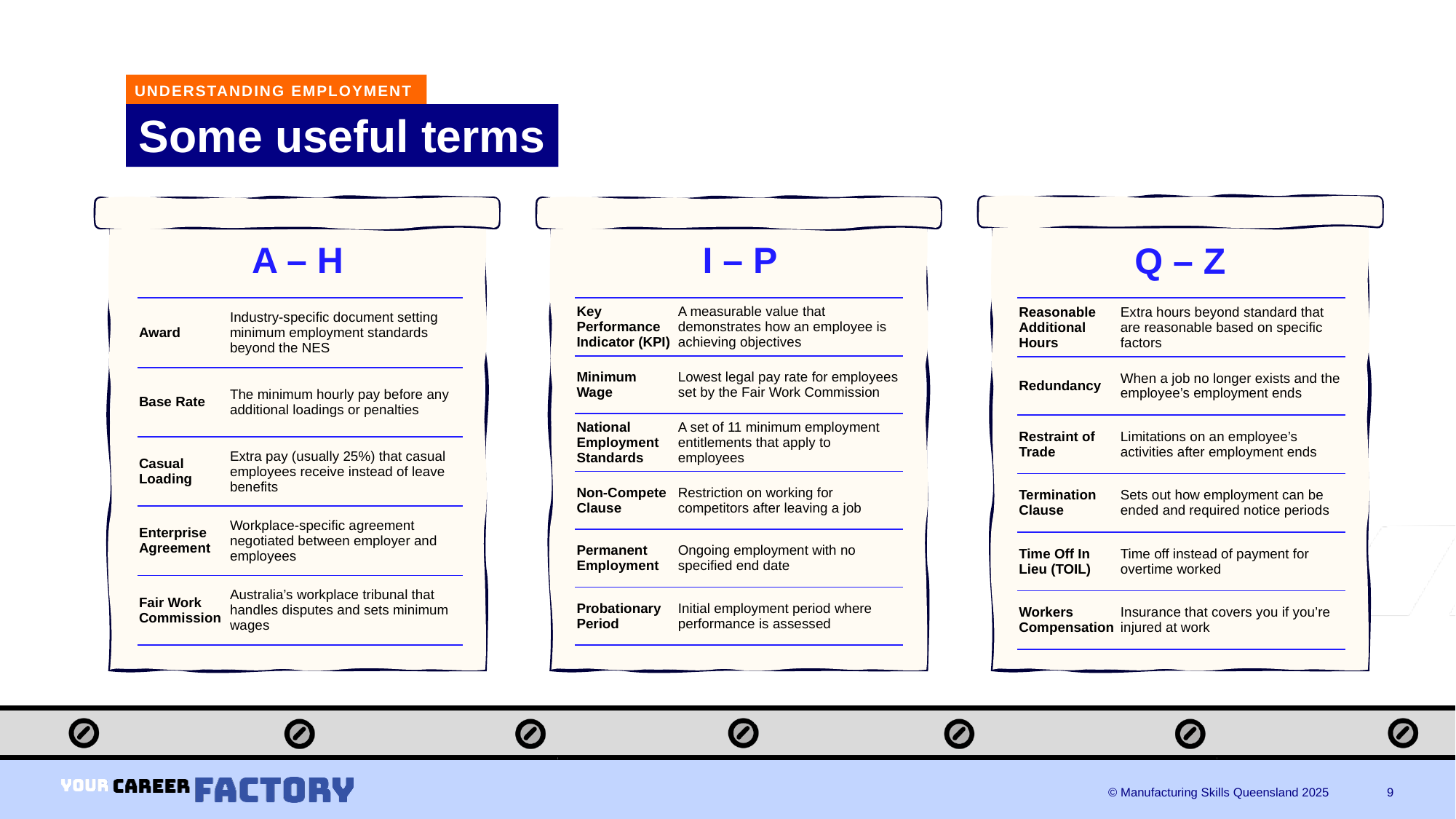

UNDERSTANDING EMPLOYMENT
# Some useful terms

A – H
I – P
Q – Z
| Award | Industry-specific document setting minimum employment standards beyond the NES |
| --- | --- |
| Base Rate | The minimum hourly pay before any additional loadings or penalties |
| Casual Loading | Extra pay (usually 25%) that casual employees receive instead of leave benefits |
| Enterprise Agreement | Workplace-specific agreement negotiated between employer and employees |
| Fair Work Commission | Australia’s workplace tribunal that handles disputes and sets minimum wages |
| Key Performance Indicator (KPI) | A measurable value that demonstrates how an employee is achieving objectives |
| --- | --- |
| Minimum Wage | Lowest legal pay rate for employees set by the Fair Work Commission |
| National Employment Standards | A set of 11 minimum employment entitlements that apply to employees |
| Non-Compete Clause | Restriction on working for competitors after leaving a job |
| Permanent Employment | Ongoing employment with no specified end date |
| Probationary Period | Initial employment period where performance is assessed |
| Reasonable Additional Hours | Extra hours beyond standard that are reasonable based on specific factors |
| --- | --- |
| Redundancy | When a job no longer exists and the employee’s employment ends |
| Restraint of Trade | Limitations on an employee’s activities after employment ends |
| Termination Clause | Sets out how employment can be ended and required notice periods |
| Time Off In Lieu (TOIL) | Time off instead of payment for overtime worked |
| Workers Compensation | Insurance that covers you if you’re injured at work |